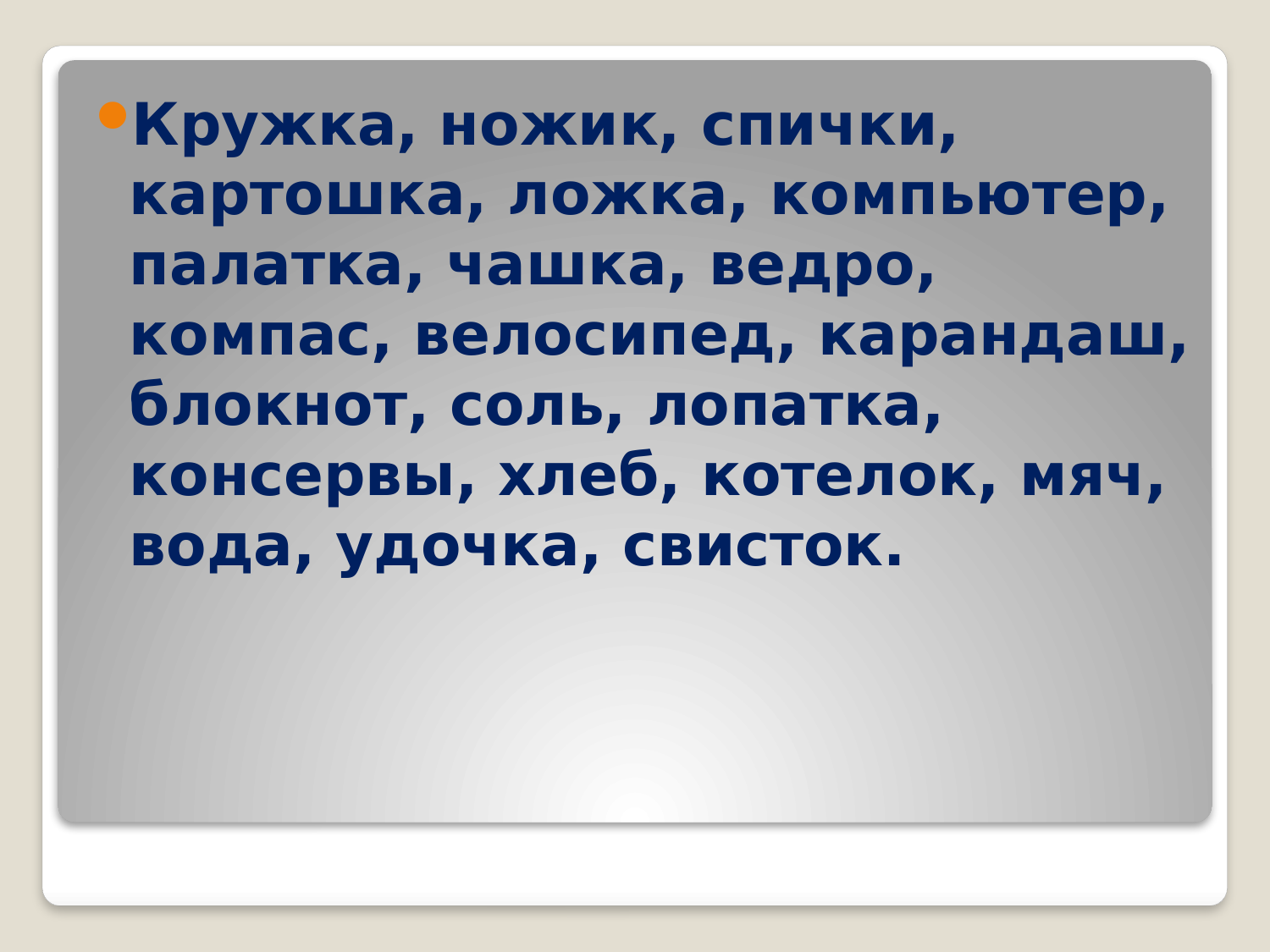

Кружка, ножик, спички, картошка, ложка, компьютер, палатка, чашка, ведро, компас, велосипед, карандаш, блокнот, соль, лопатка, консервы, хлеб, котелок, мяч, вода, удочка, свисток.
#